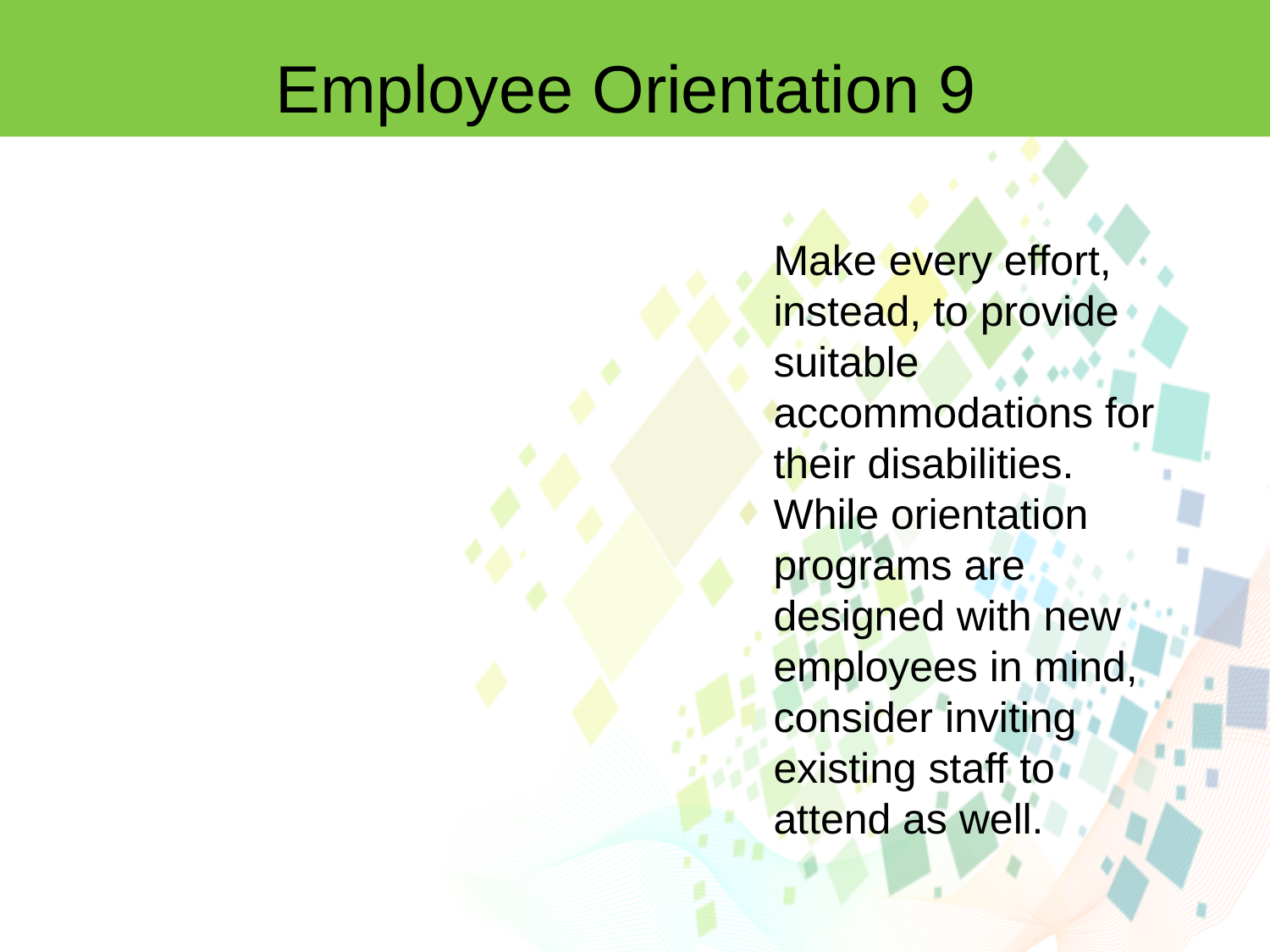

Employee Orientation 9
Make every effort, instead, to provide suitable accommodations for their disabilities.
While orientation programs are designed with new employees in mind, consider inviting existing staff to attend as well.